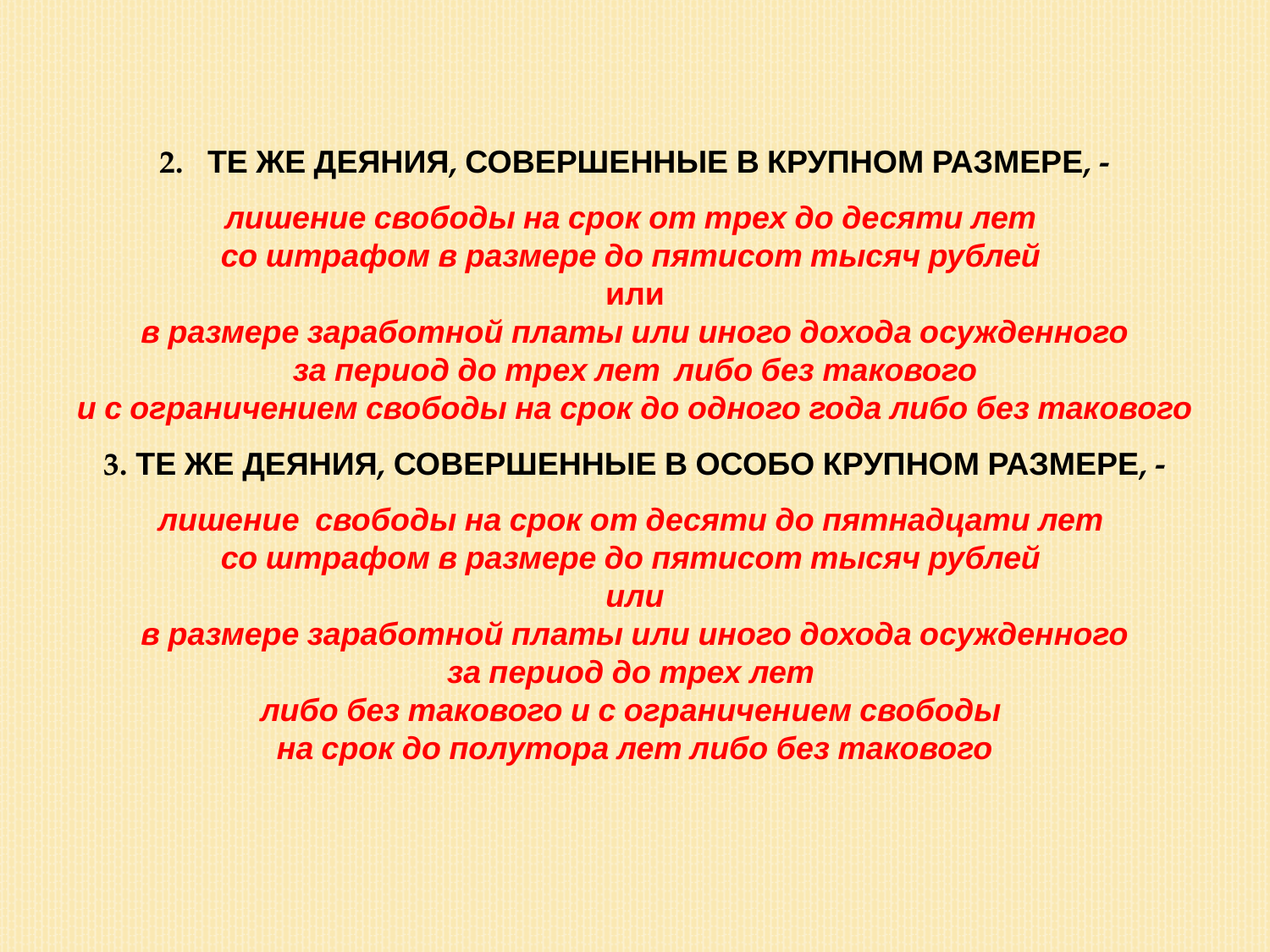

ТЕ ЖЕ ДЕЯНИЯ, СОВЕРШЕННЫЕ В КРУПНОМ РАЗМЕРЕ, -
лишение свободы на срок от трех до десяти лет
со штрафом в размере до пятисот тысяч рублей
или
 в размере заработной платы или иного дохода осужденного
за период до трех лет  либо без такового
 и с ограничением свободы на срок до одного года либо без такового
3. ТЕ ЖЕ ДЕЯНИЯ, СОВЕРШЕННЫЕ В ОСОБО КРУПНОМ РАЗМЕРЕ, -
лишение  свободы на срок от десяти до пятнадцати лет
со штрафом в размере до пятисот тысяч рублей
или
 в размере заработной платы или иного дохода осужденного
за период до трех лет
либо без такового и с ограничением свободы
на срок до полутора лет либо без такового